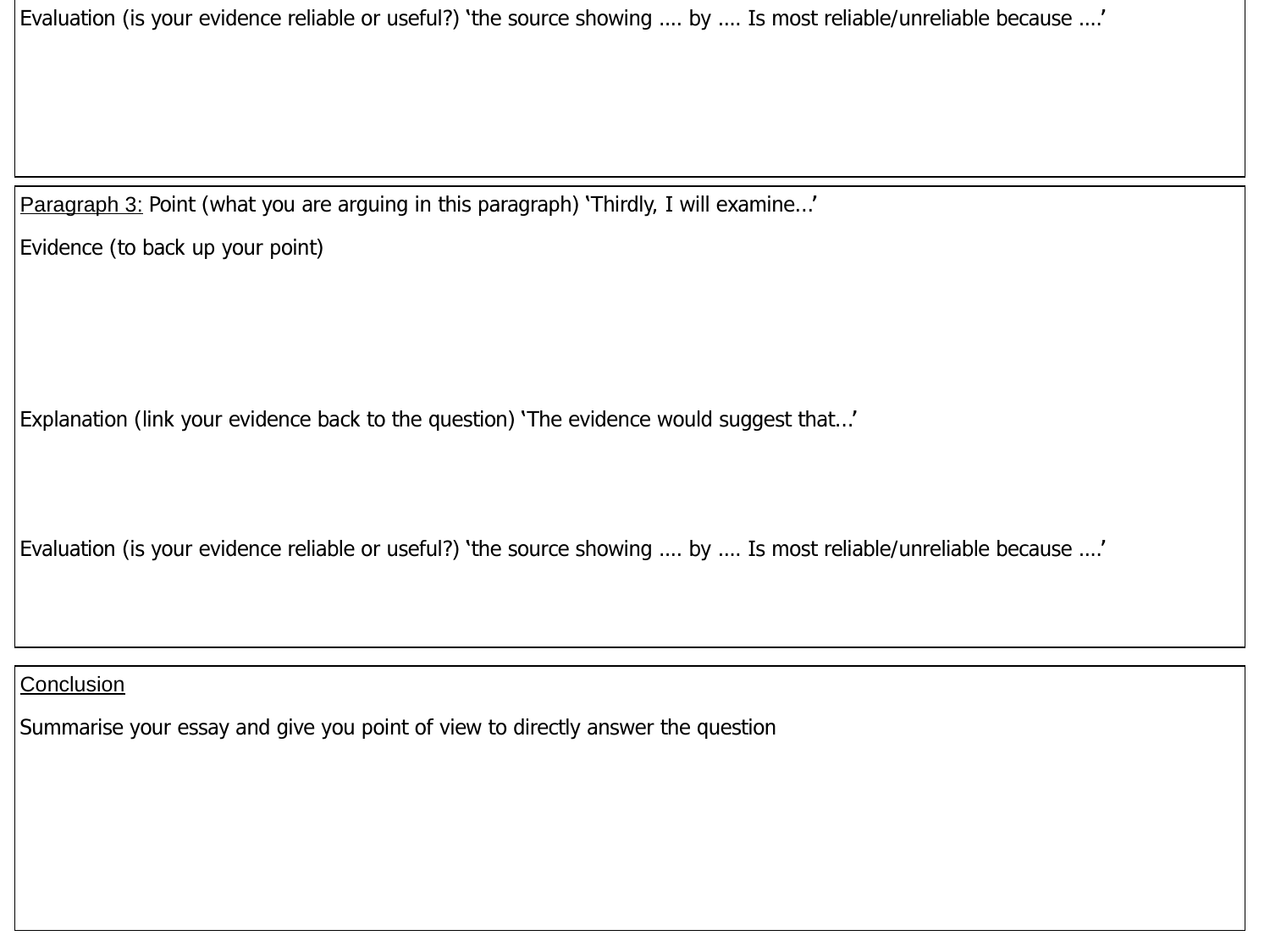

Paragraph 2: Point (what you are arguing in this paragraph) ‘Secondly, I will examine...’
Evidence (to back up your point)

Evaluation (is your evidence reliable or useful?) ‘the source showing …. by …. Is most reliable/unreliable because ….’

Paragraph 3: Point (what you are arguing in this paragraph) ‘Thirdly, I will examine...’
Evidence (to back up your point)

Explanation (link your evidence back to the question) ‘The evidence would suggest that...’

Evaluation (is your evidence reliable or useful?) ‘the source showing …. by …. Is most reliable/unreliable because ….’

Conclusion
Summarise your essay and give you point of view to directly answer the question